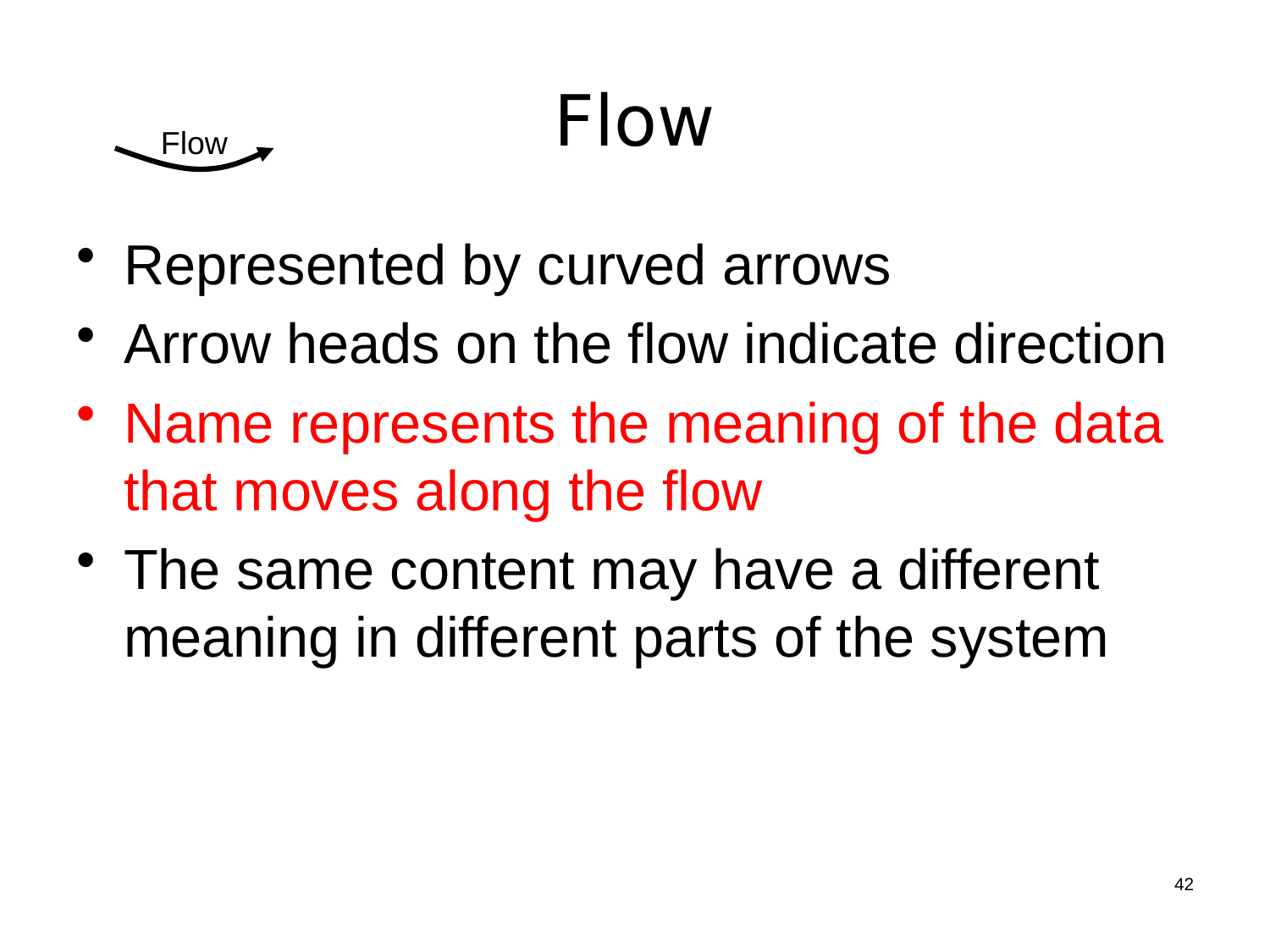

# Flow
Flow

Represented by curved arrows
Arrow heads on the flow indicate direction
Name represents the meaning of the data that moves along the flow
The same content may have a different meaning in different parts of the system

  42